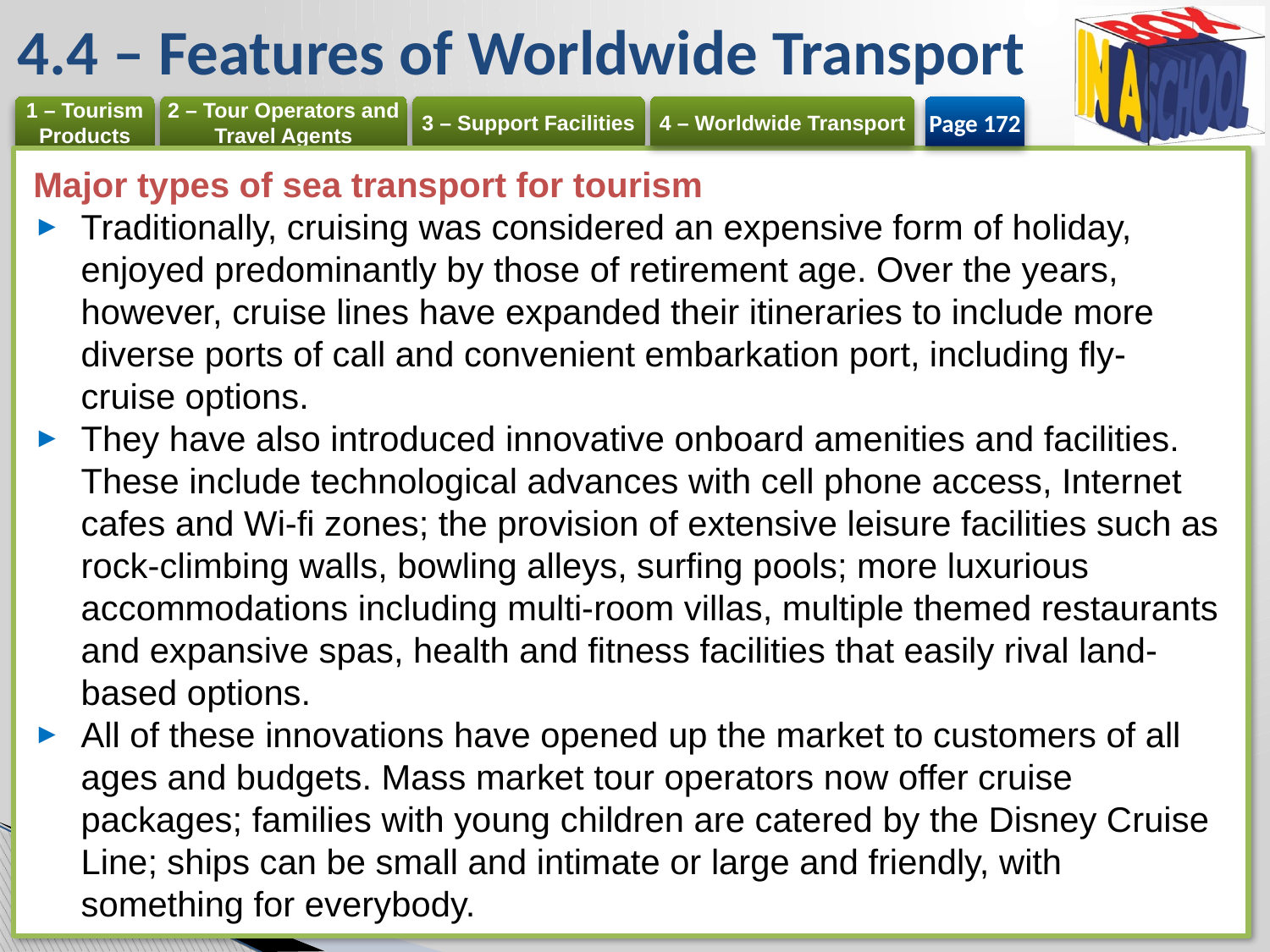

# 4.4 – Features of Worldwide Transport
Page 172
Major types of sea transport for tourism
Traditionally, cruising was considered an expensive form of holiday, enjoyed predominantly by those of retirement age. Over the years, however, cruise lines have expanded their itineraries to include more diverse ports of call and convenient embarkation port, including fly- cruise options.
They have also introduced innovative onboard amenities and facilities. These include technological advances with cell phone access, Internet cafes and Wi-fi zones; the provision of extensive leisure facilities such as rock-climbing walls, bowling alleys, surfing pools; more luxurious accommodations including multi-room villas, multiple themed restaurants and expansive spas, health and fitness facilities that easily rival land-based options.
All of these innovations have opened up the market to customers of all ages and budgets. Mass market tour operators now offer cruise packages; families with young children are catered by the Disney Cruise Line; ships can be small and intimate or large and friendly, with something for everybody.